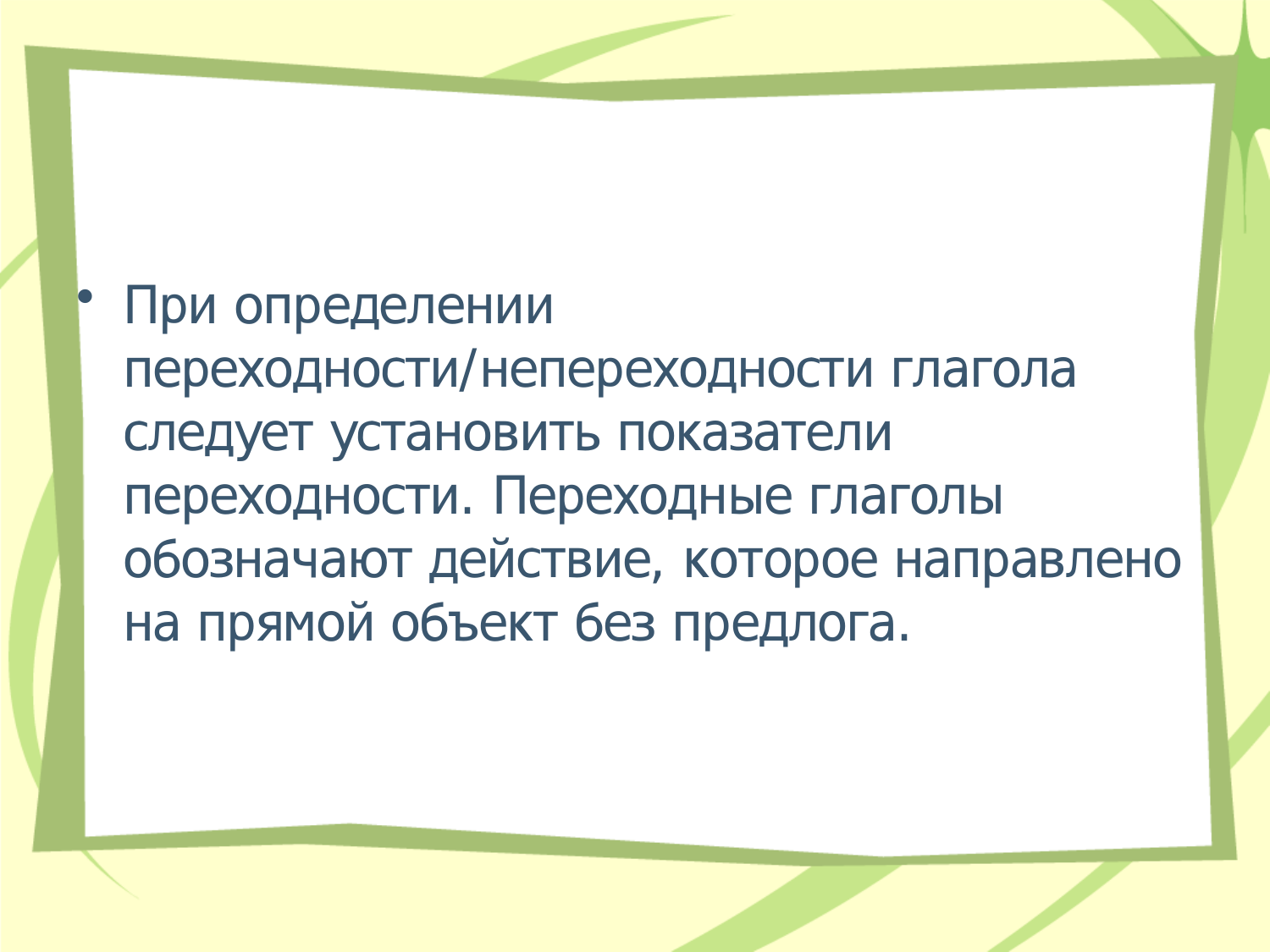

#
При определении переходности/непереходности глагола следует установить показатели переходности. Переходные глаголы обозначают действие, которое направлено на прямой объект без предлога.